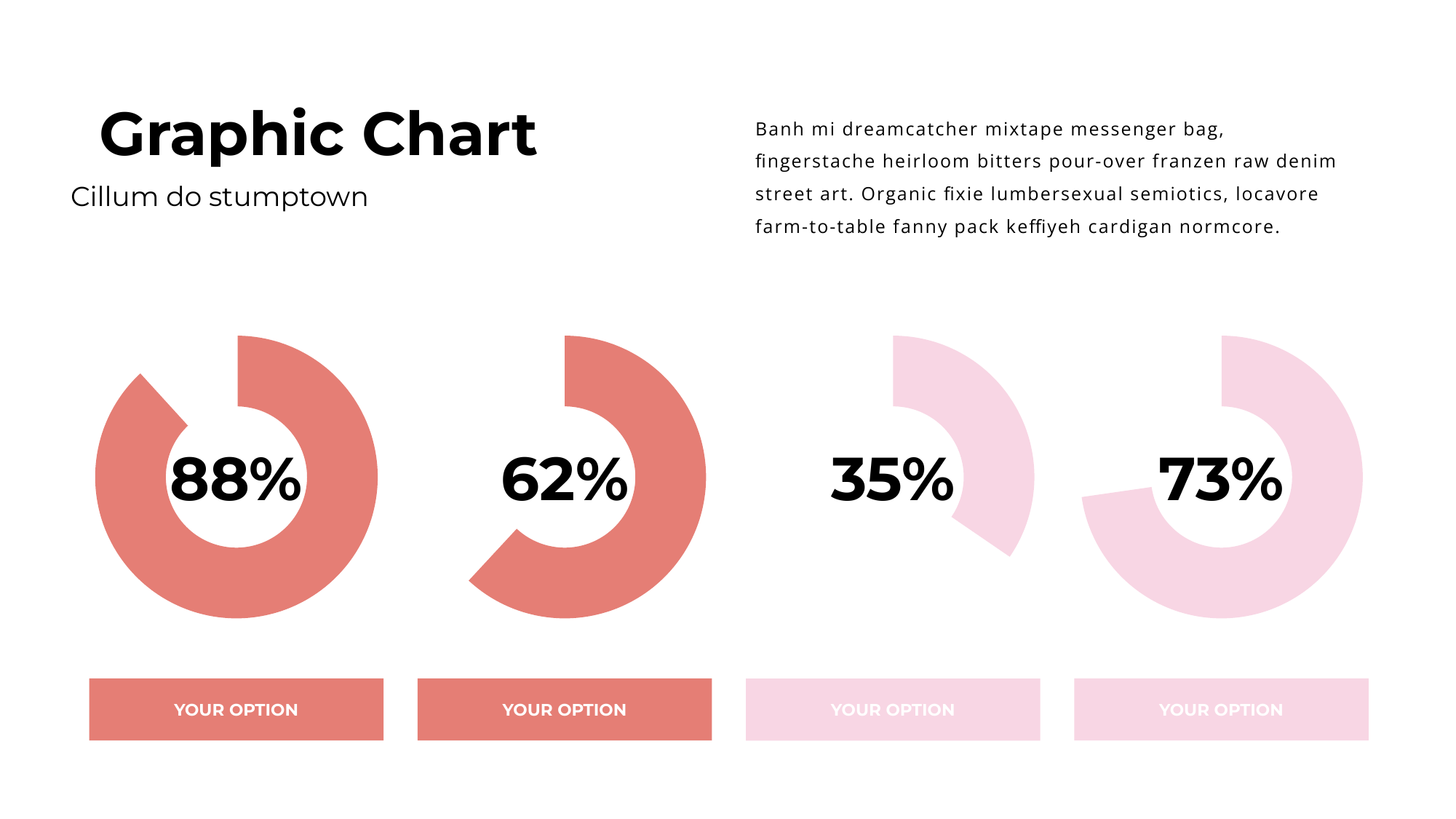

Graphic Chart
Banh mi dreamcatcher mixtape messenger bag, fingerstache heirloom bitters pour-over franzen raw denim street art. Organic fixie lumbersexual semiotics, locavore farm-to-table fanny pack keffiyeh cardigan normcore.
Cillum do stumptown

### Chart

| Category | Sales |
|---|---|
| 1st Qtr | 9.0 |
| 2nd Qtr | 1.2 |

### Chart

| Category | Sales |
|---|---|
| 1st Qtr | 5.2 |
| 2nd Qtr | 3.2 |

### Chart

| Category | Sales |
|---|---|
| 1st Qtr | 3.8 |
| 2nd Qtr | 7.2 |

### Chart

| Category | Sales |
|---|---|
| 1st Qtr | 8.0 |
| 2nd Qtr | 3.0 |
88%
62%
35%
73%

YOUR OPTION
YOUR OPTION
YOUR OPTION
YOUR OPTION